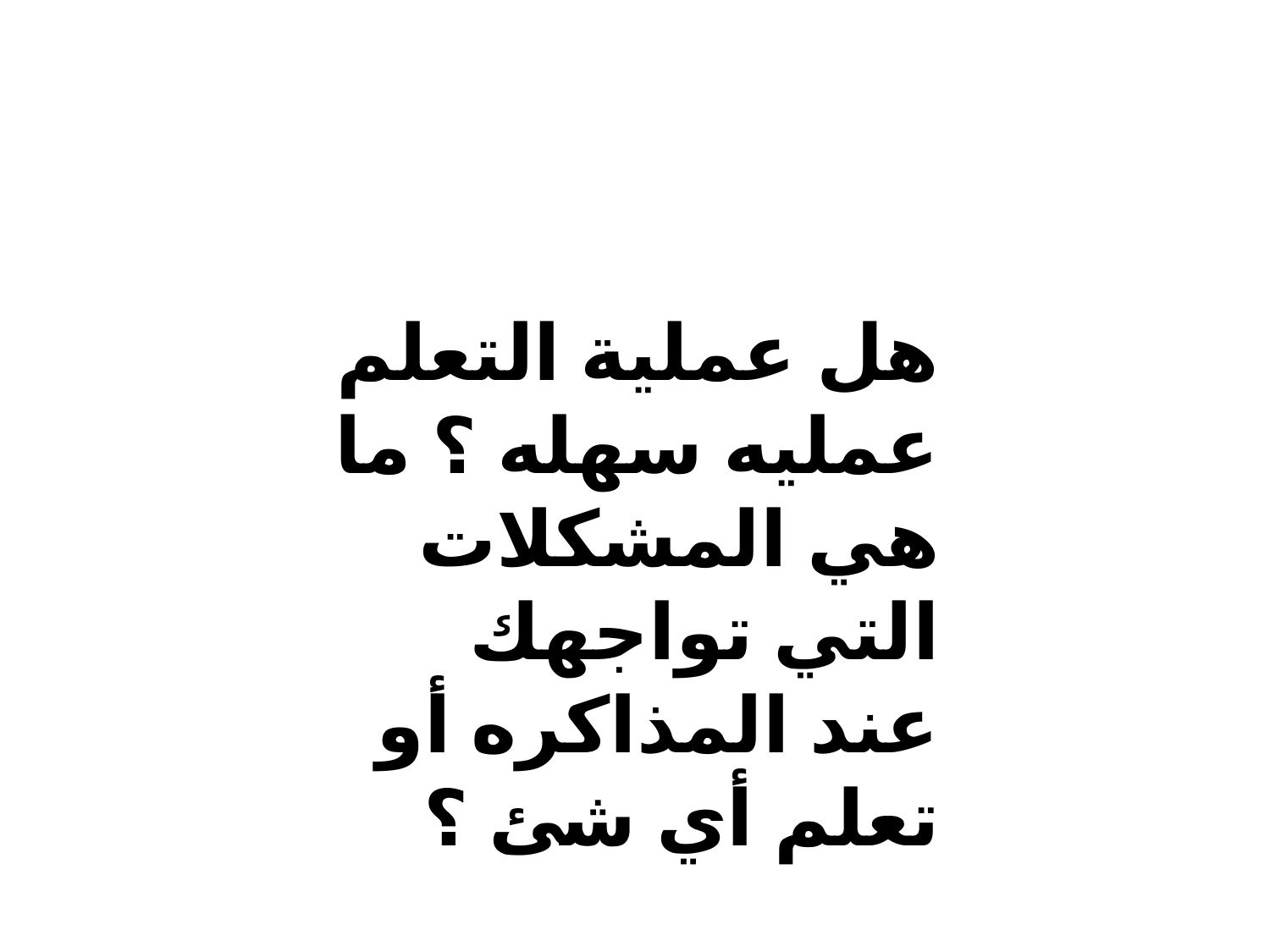

هل عملية التعلم عمليه سهله ؟ ما هي المشكلات التي تواجهك عند المذاكره أو تعلم أي شئ ؟